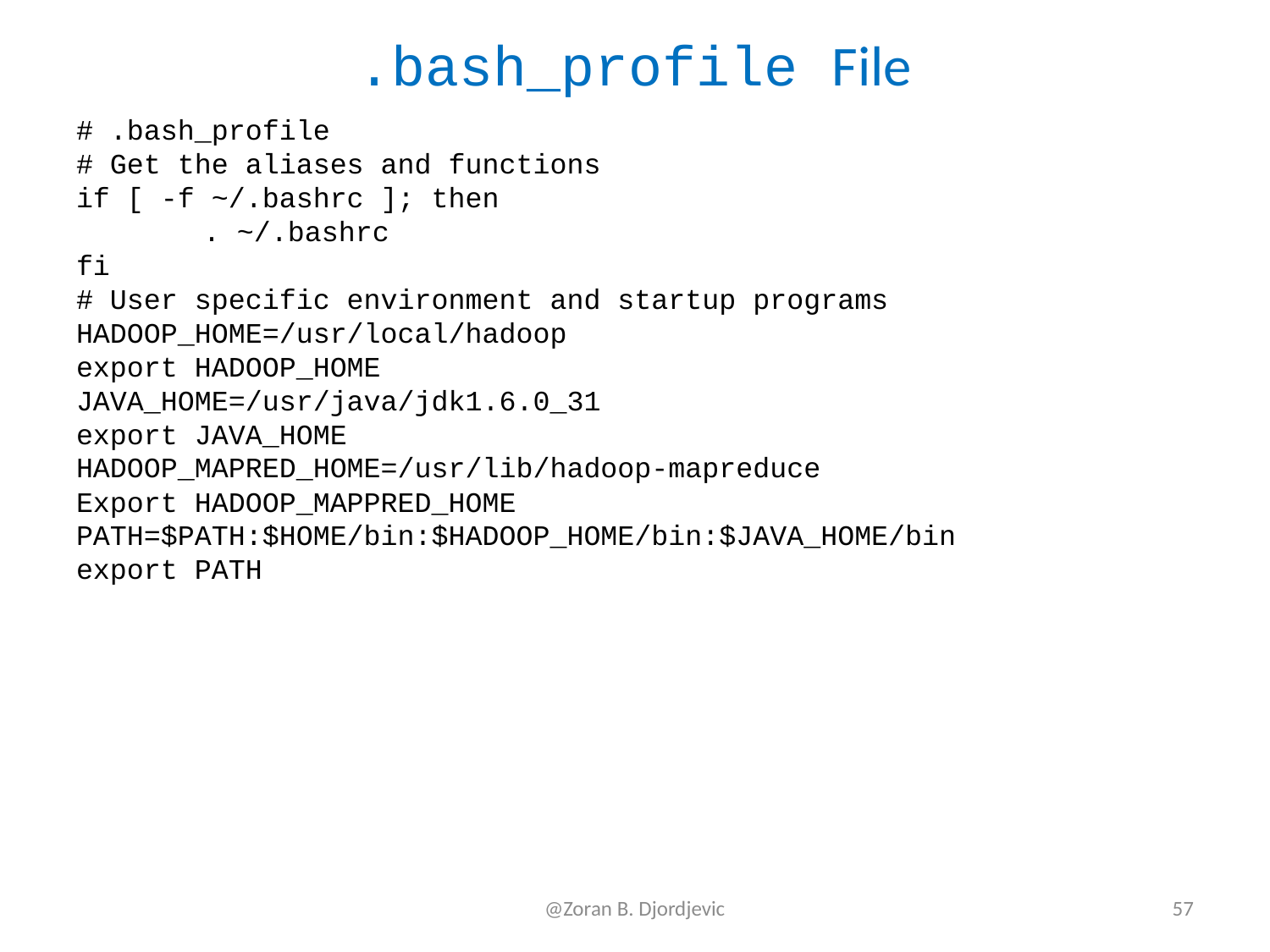

# .bash_profile File
# .bash_profile
# Get the aliases and functions
if [ -f ~/.bashrc ]; then
	. ~/.bashrc
fi
# User specific environment and startup programs
HADOOP_HOME=/usr/local/hadoop
export HADOOP_HOME
JAVA_HOME=/usr/java/jdk1.6.0_31
export JAVA_HOME
HADOOP_MAPRED_HOME=/usr/lib/hadoop-mapreduce
Export HADOOP_MAPPRED_HOME
PATH=$PATH:$HOME/bin:$HADOOP_HOME/bin:$JAVA_HOME/bin
export PATH

@Zoran B. Djordjevic
57